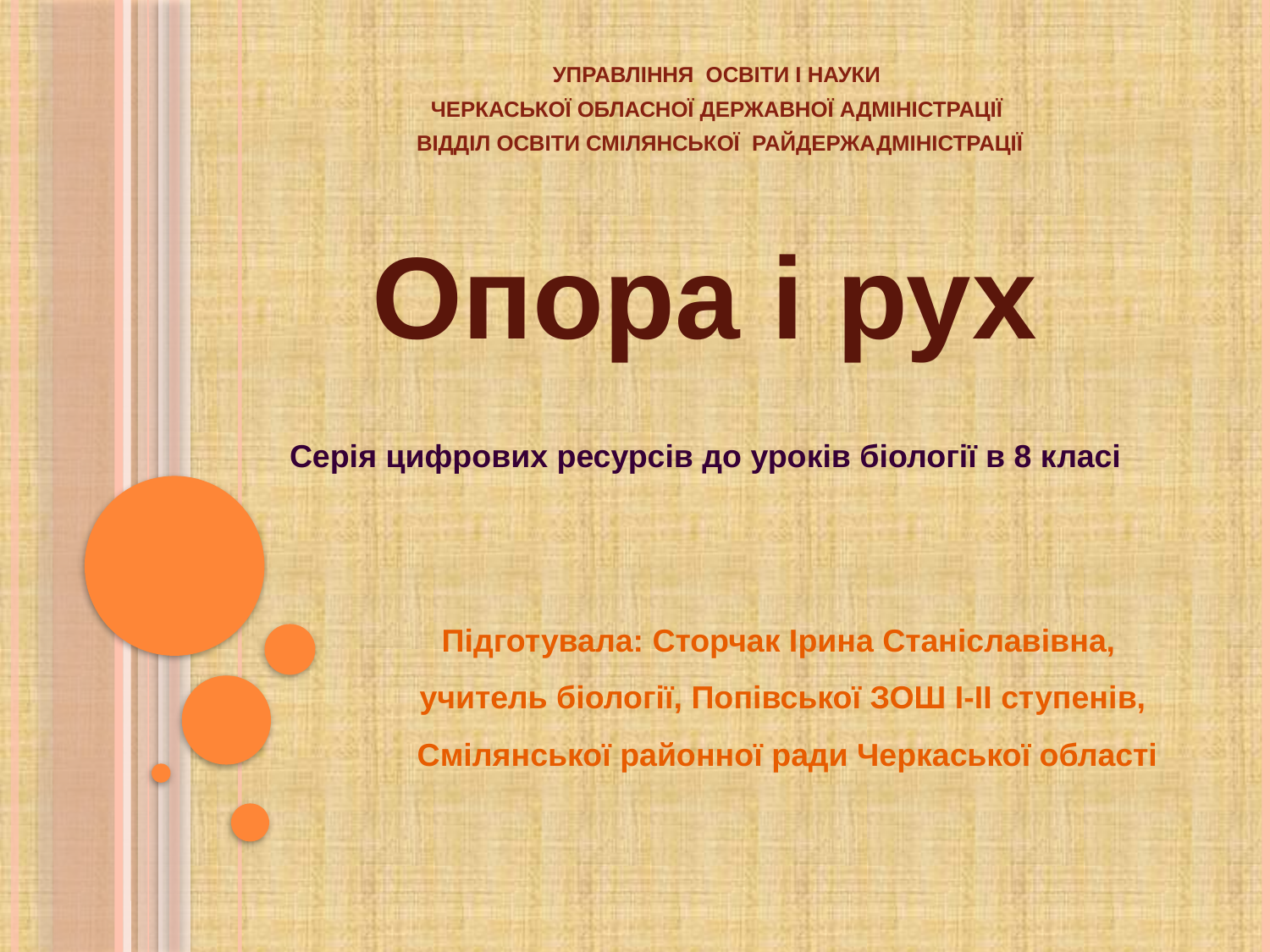

# УПРАВЛІННЯ  ОСВІТИ І НАУКИ ЧЕРКАСЬКОЇ ОБЛАСНОЇ ДЕРЖАВНОЇ АДМІНІСТРАЦІЇ ВІДДІЛ ОСВІТИ СМІЛЯНСЬКОЇ  РАЙДЕРЖАДМІНІСТРАЦІЇ
Опора і рух
Серія цифрових ресурсів до уроків біології в 8 класі
Підготувала: Сторчак Ірина Станіславівна,
учитель біології, Попівської ЗОШ І-ІІ ступенів,
Смілянської районної ради Черкаської області